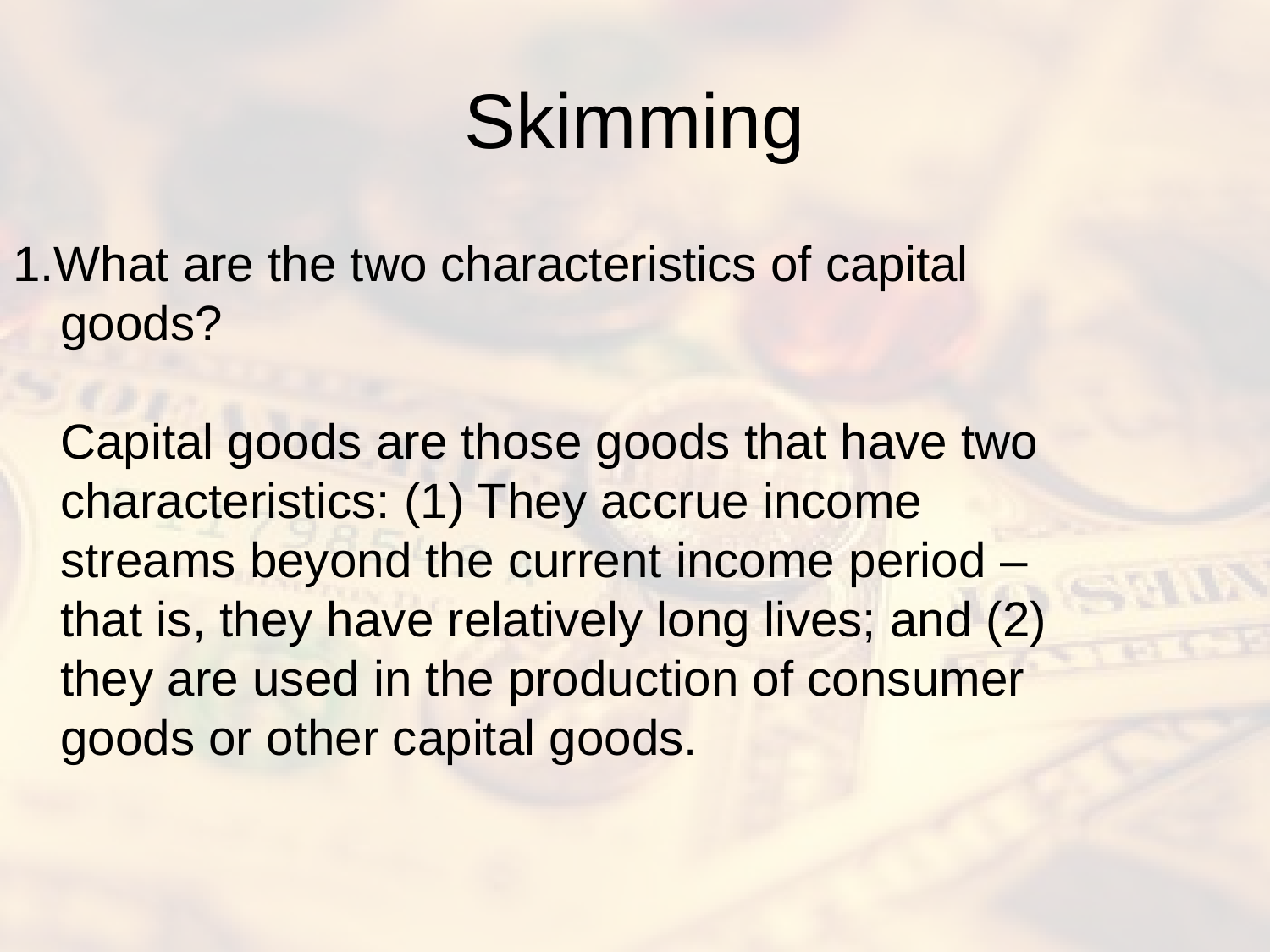

# Skimming
1.What are the two characteristics of capital goods?
Capital goods are those goods that have two characteristics: (1) They accrue income streams beyond the current income period – that is, they have relatively long lives; and (2) they are used in the production of consumer goods or other capital goods.